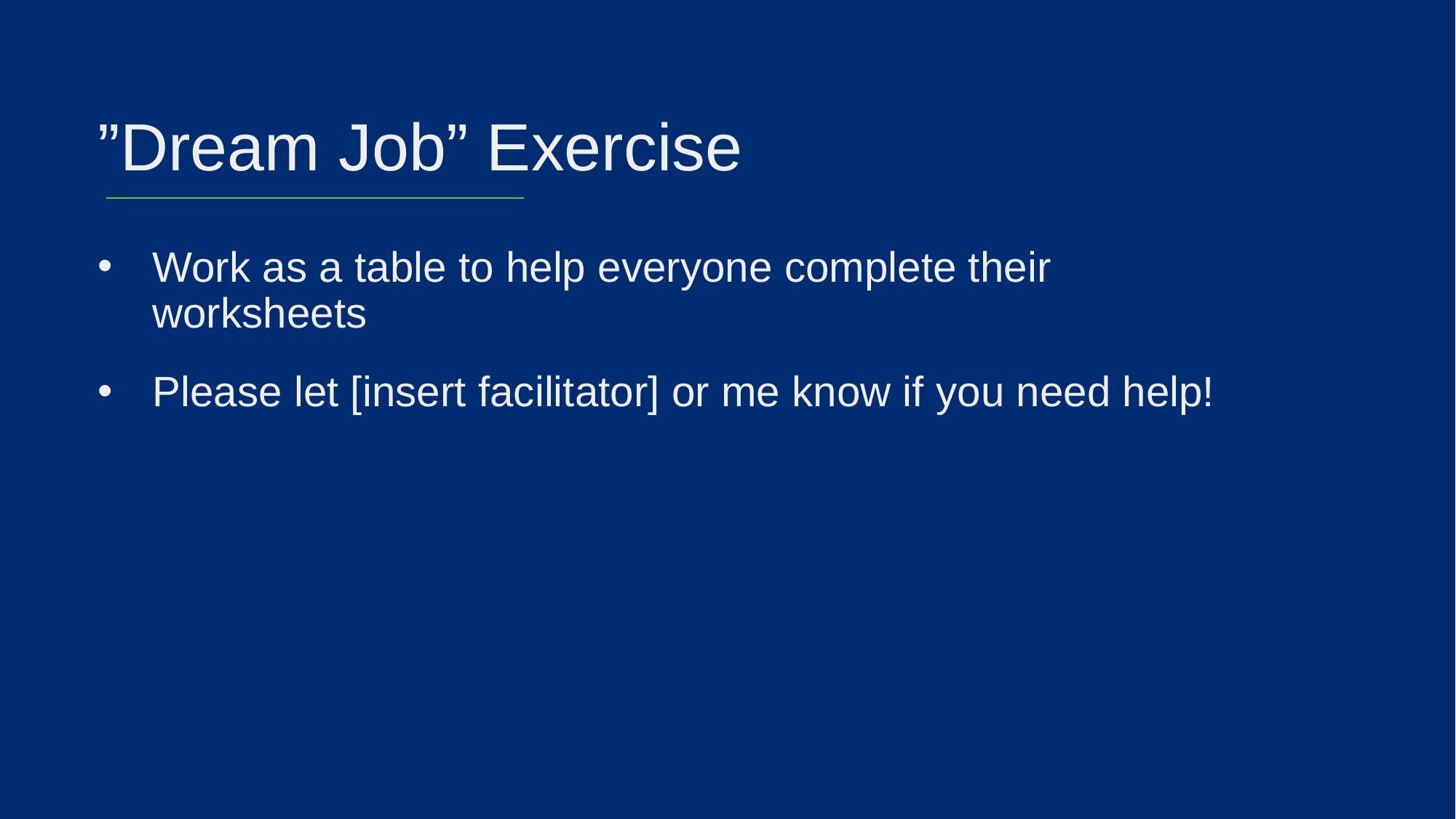

# ”Dream Job” Exercise
Work as a table to help everyone complete their worksheets
Please let [insert facilitator] or me know if you need help!